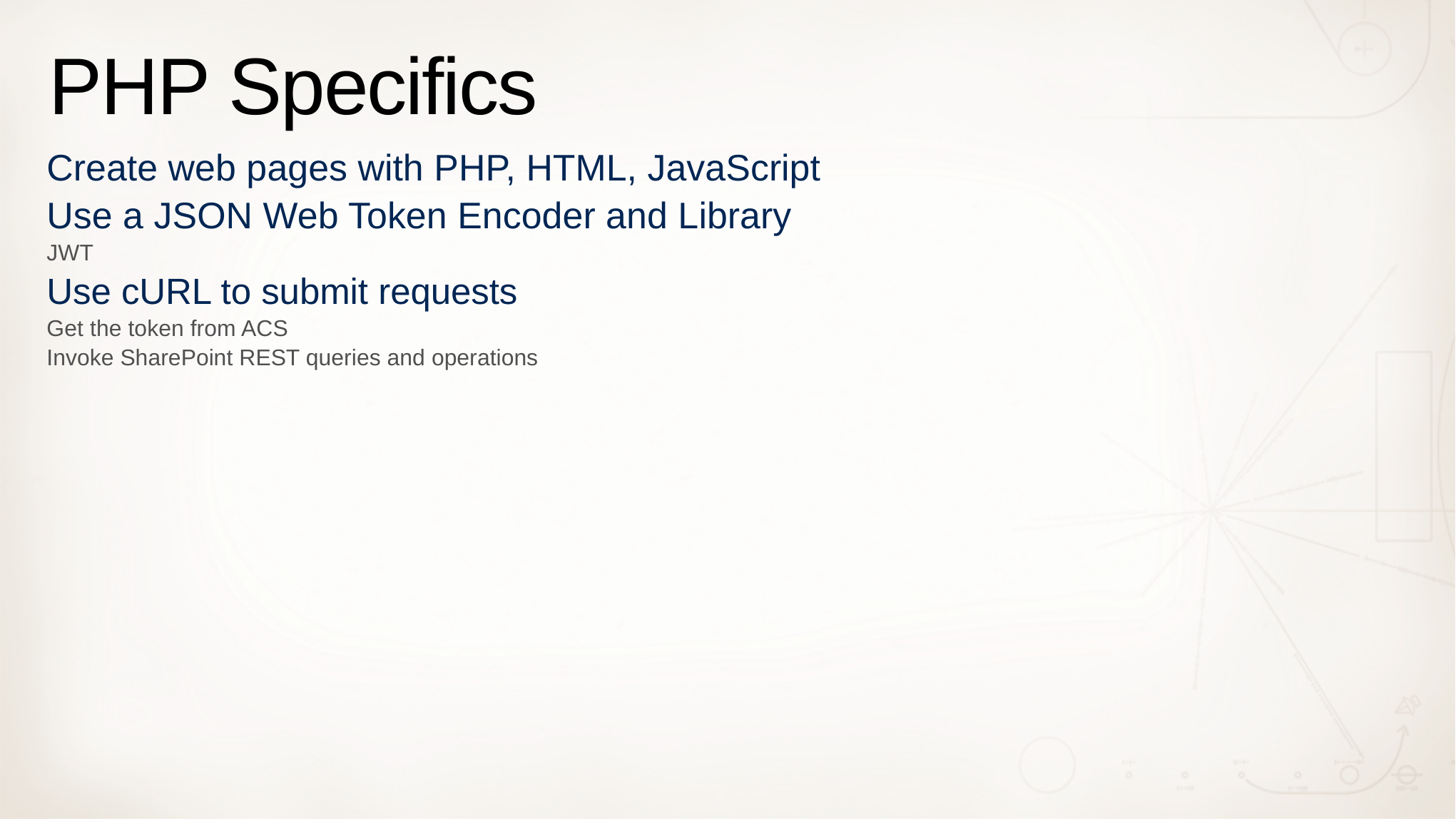

# PHP Specifics
Create web pages with PHP, HTML, JavaScript
Use a JSON Web Token Encoder and Library
JWT
Use cURL to submit requests
Get the token from ACS
Invoke SharePoint REST queries and operations